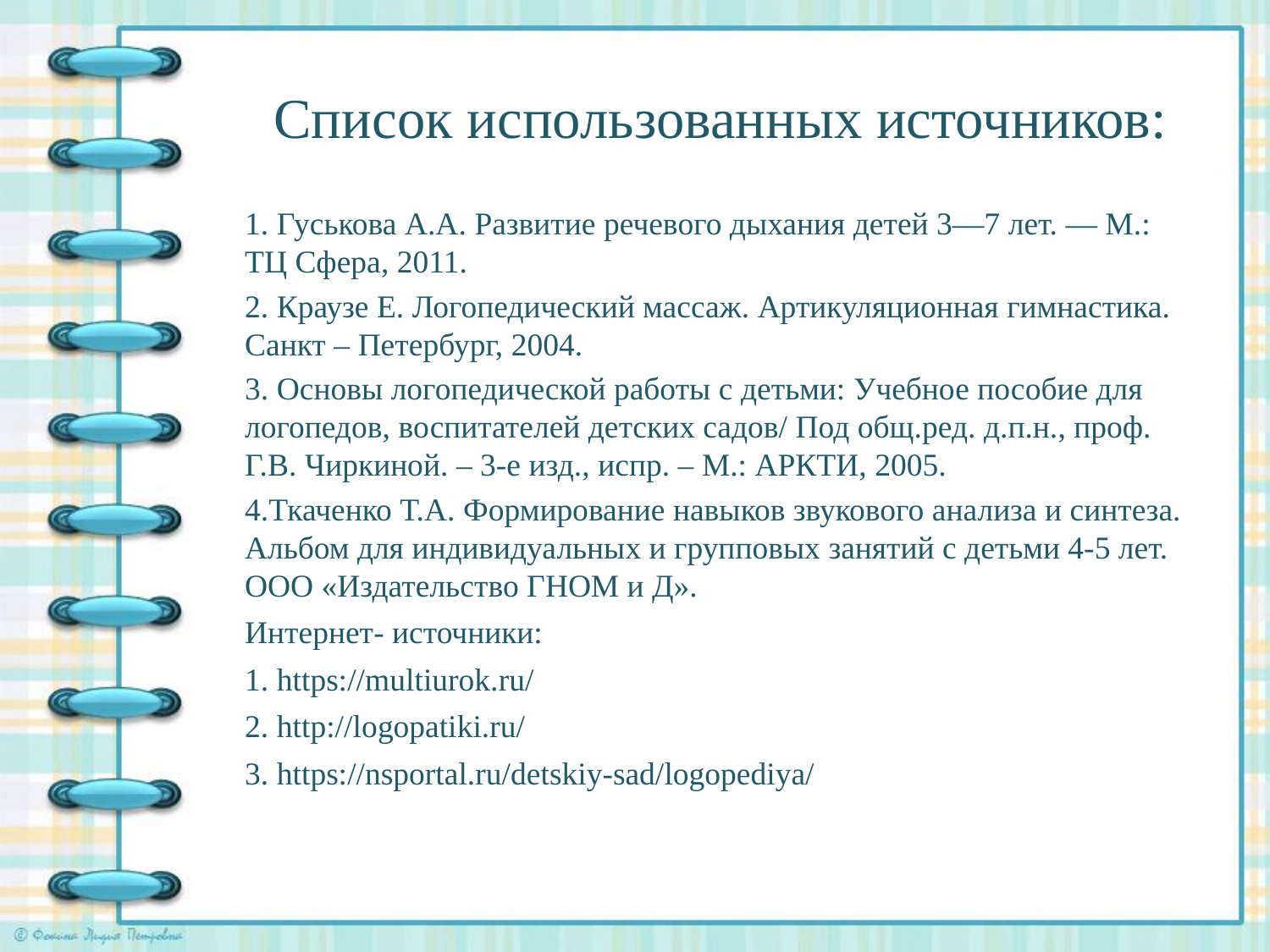

# Список использованных источников:
1. Гуськова А.А. Развитие речевого дыхания детей 3—7 лет. — М.: ТЦ Сфера, 2011.
2. Краузе Е. Логопедический массаж. Артикуляционная гимнастика. Санкт – Петербург, 2004.
3. Основы логопедической работы с детьми: Учебное пособие для логопедов, воспитателей детских садов/ Под общ.ред. д.п.н., проф. Г.В. Чиркиной. – 3-е изд., испр. – М.: АРКТИ, 2005.
4.Ткаченко Т.А. Формирование навыков звукового анализа и синтеза. Альбом для индивидуальных и групповых занятий с детьми 4-5 лет. ООО «Издательство ГНОМ и Д».
Интернет- источники:
1. https://multiurok.ru/
2. http://logopatiki.ru/
3. https://nsportal.ru/detskiy-sad/logopediya/